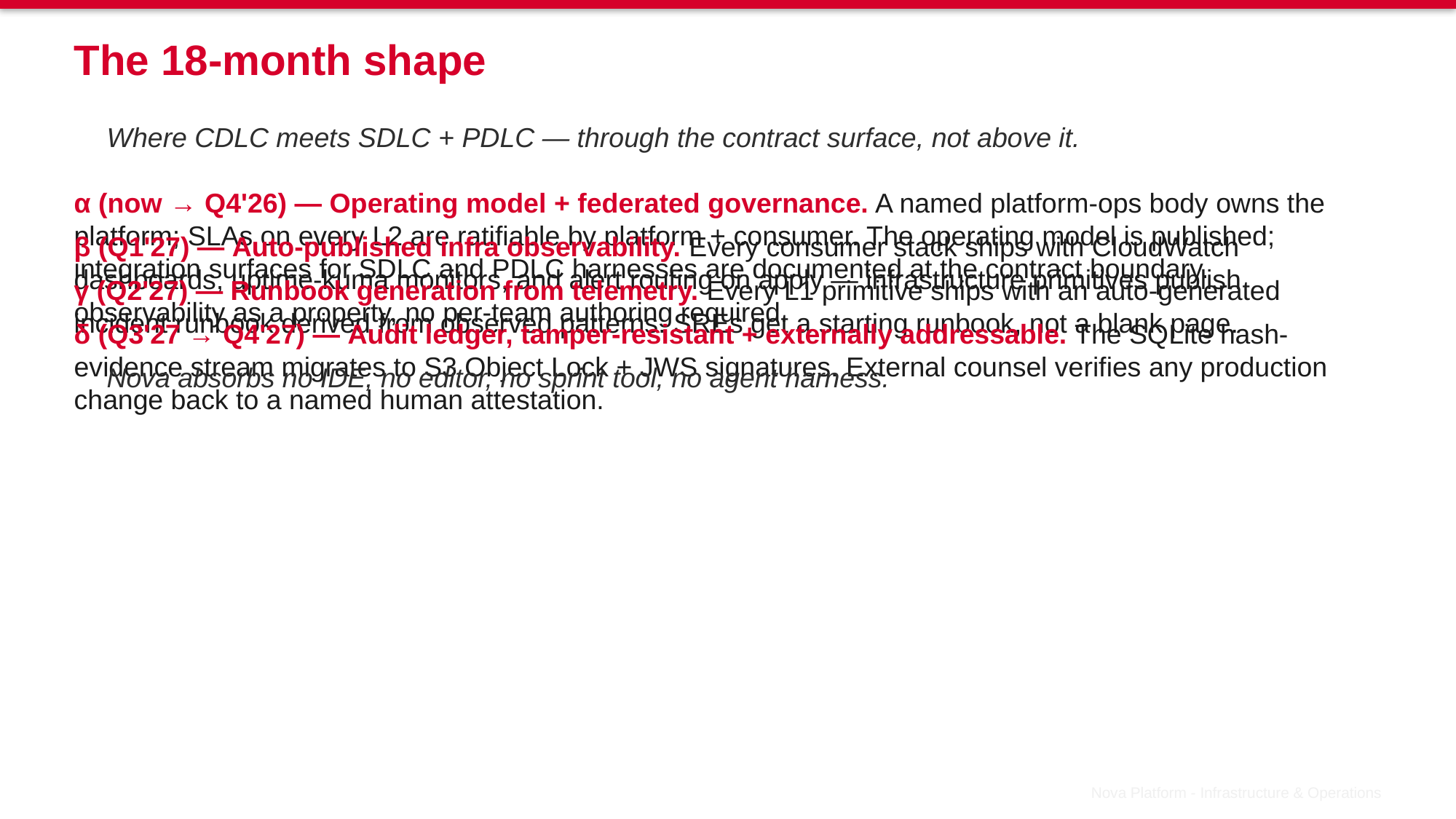

The 18-month shape
Where CDLC meets SDLC + PDLC — through the contract surface, not above it.
α (now → Q4'26) — Operating model + federated governance. A named platform-ops body owns the platform; SLAs on every L2 are ratifiable by platform + consumer. The operating model is published; integration surfaces for SDLC and PDLC harnesses are documented at the contract boundary.
β (Q1'27) — Auto-published infra observability. Every consumer stack ships with CloudWatch dashboards, uptime-kuma monitors, and alert routing on apply — infrastructure primitives publish observability as a property, no per-team authoring required.
γ (Q2'27) — Runbook generation from telemetry. Every L1 primitive ships with an auto-generated incident runbook derived from observed patterns. SREs get a starting runbook, not a blank page.
δ (Q3'27 → Q4'27) — Audit ledger, tamper-resistant + externally addressable. The SQLite hash-evidence stream migrates to S3 Object Lock + JWS signatures. External counsel verifies any production change back to a named human attestation.
Nova absorbs no IDE, no editor, no sprint tool, no agent harness.
Nova Platform - Infrastructure & Operations